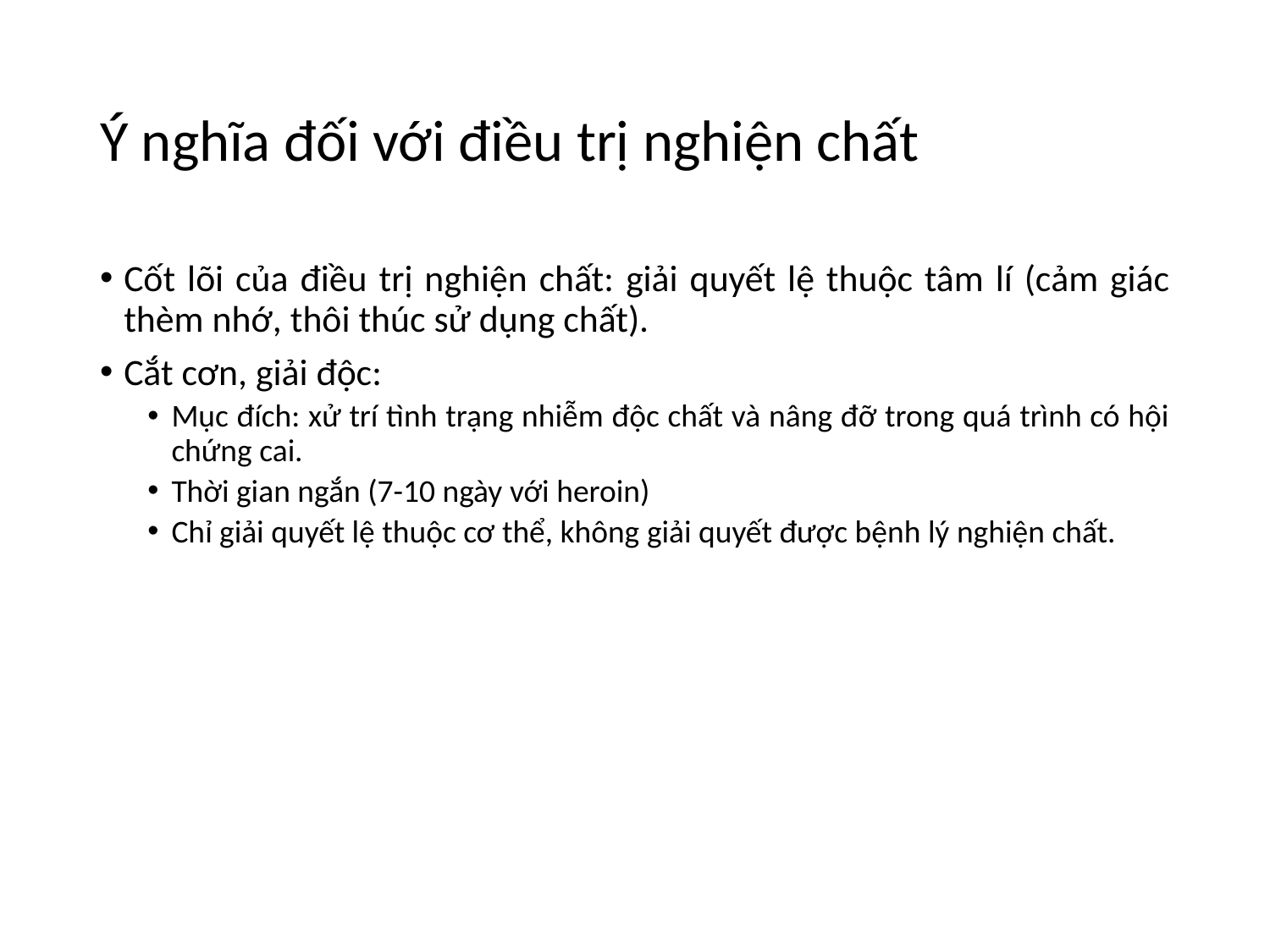

# Ý nghĩa đối với điều trị nghiện chất
Cốt lõi của điều trị nghiện chất: giải quyết lệ thuộc tâm lí (cảm giác thèm nhớ, thôi thúc sử dụng chất).
Cắt cơn, giải độc:
Mục đích: xử trí tình trạng nhiễm độc chất và nâng đỡ trong quá trình có hội chứng cai.
Thời gian ngắn (7-10 ngày với heroin)
Chỉ giải quyết lệ thuộc cơ thể, không giải quyết được bệnh lý nghiện chất.